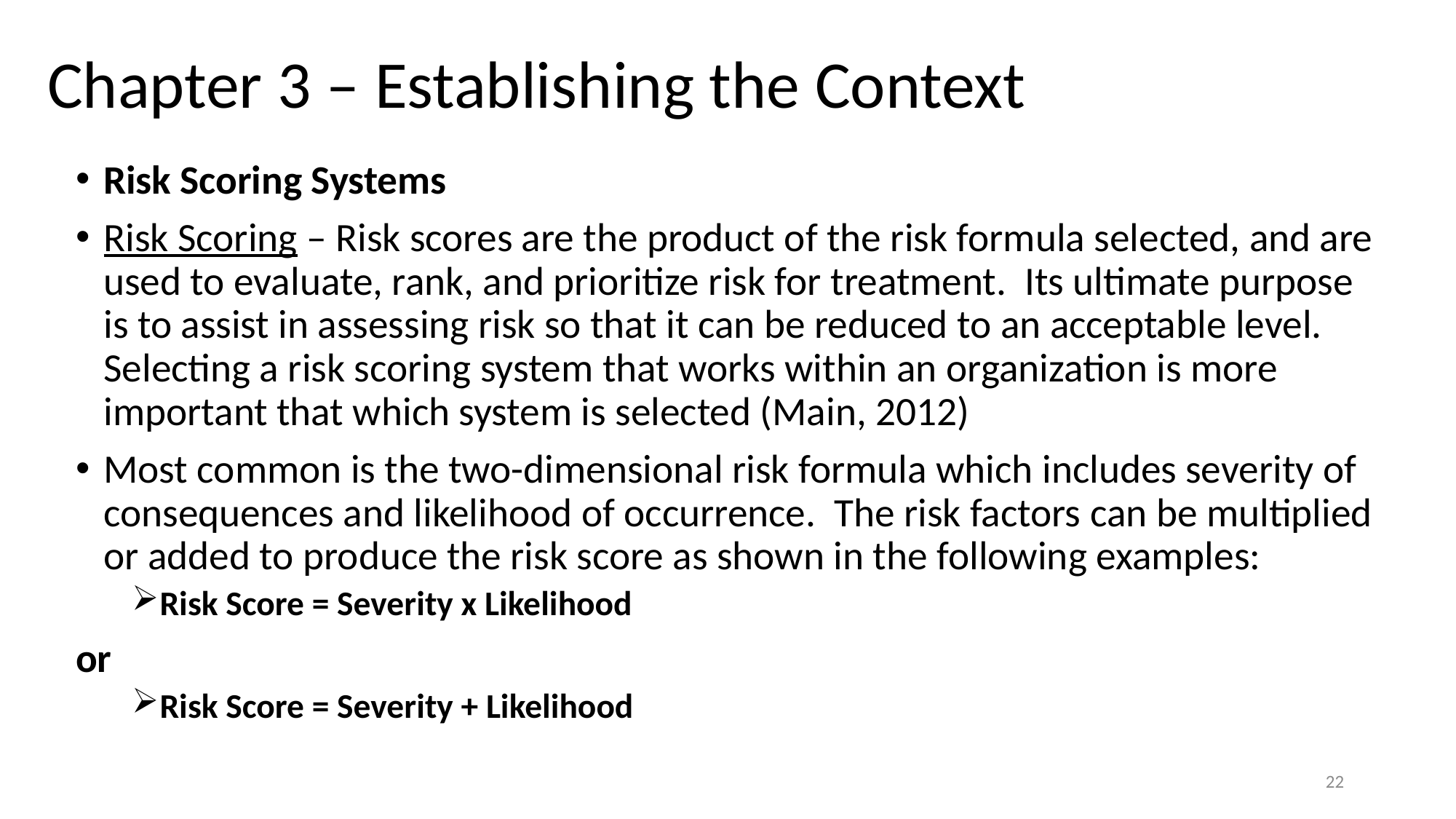

# Chapter 3 – Establishing the Context
Risk Scoring Systems
Risk Scoring – Risk scores are the product of the risk formula selected, and are used to evaluate, rank, and prioritize risk for treatment.  Its ultimate purpose is to assist in assessing risk so that it can be reduced to an acceptable level. Selecting a risk scoring system that works within an organization is more important that which system is selected (Main, 2012)
Most common is the two-dimensional risk formula which includes severity of consequences and likelihood of occurrence.  The risk factors can be multiplied or added to produce the risk score as shown in the following examples:
Risk Score = Severity x Likelihood
or
Risk Score = Severity + Likelihood

22